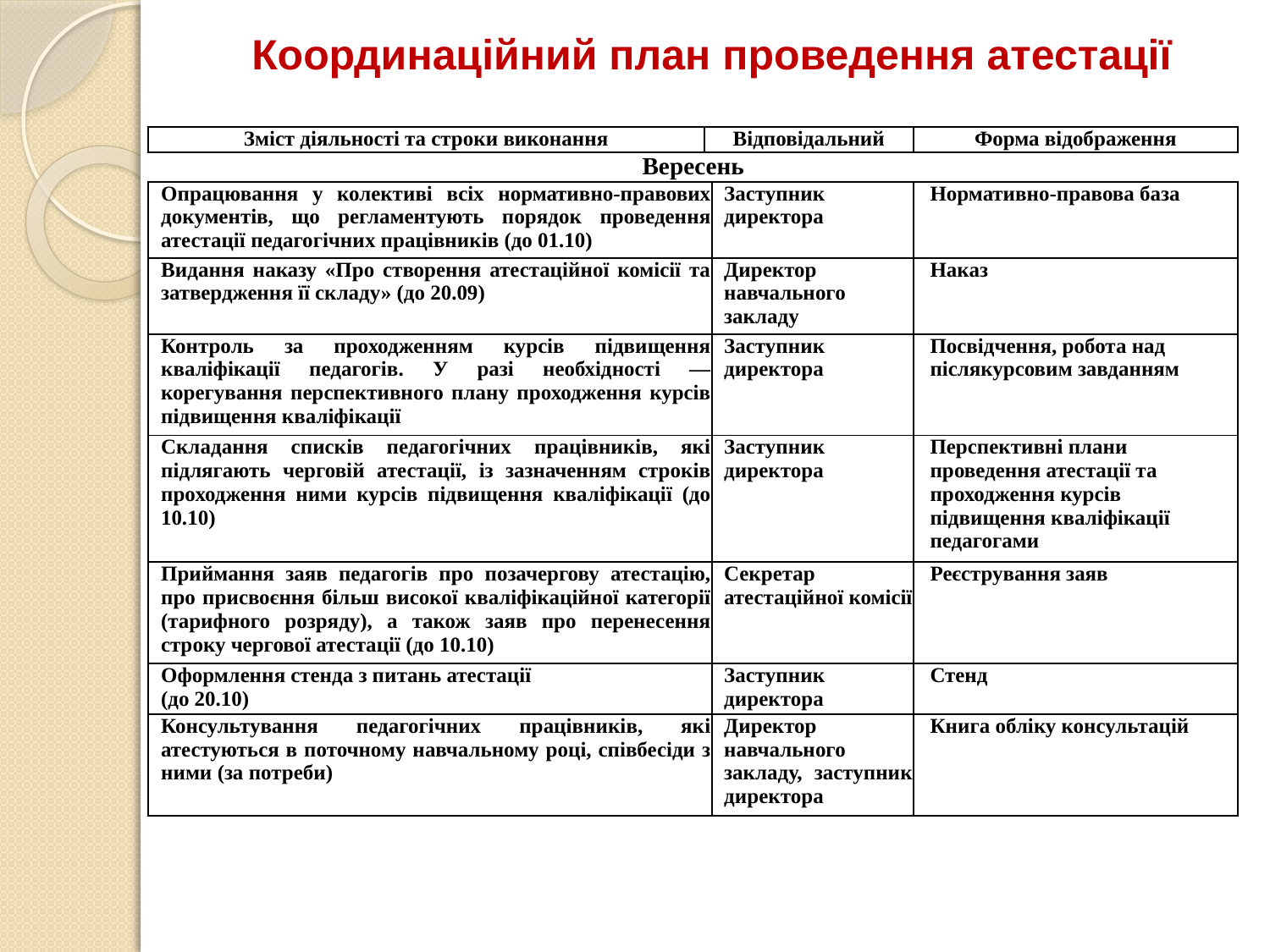

# Координаційний план проведення атестації
| Зміст діяльності та строки виконання | Відповідальний |  | Форма відображення |
| --- | --- | --- | --- |
| Вересень |  |  |  |
| Опрацювання у колективі всіх нормативно-правових документів, що регламентують порядок проведення атестації педагогічних працівників (до 01.10) |  | Заступник директора | Нормативно-правова база |
| Видання наказу «Про створення атестаційної комісії та затвердження її складу» (до 20.09) |  | Директор навчального закладу | Наказ |
| Контроль за проходженням курсів підвищення кваліфікації педагогів. У разі необхідності — корегування перспективного плану проходження курсів підвищення кваліфікації |  | Заступник директора | Посвідчення, робота над післякурсовим завданням |
| Складання списків педагогічних працівників, які підлягають черговій атестації, із зазначенням строків проходження ними курсів підвищення кваліфікації (до 10.10) |  | Заступник директора | Перспективні плани проведення атестації та проходження курсів підвищення кваліфікації педагогами |
| Приймання заяв педагогів про позачергову атестацію, про присвоєння більш високої кваліфікаційної категорії (тарифного розряду), а також заяв про перенесення строку чергової атестації (до 10.10) |  | Секретар атестаційної комісії | Реєстрування заяв |
| Оформлення стенда з питань атестації (до 20.10) |  | Заступник директора | Стенд |
| Консультування педагогічних працівників, які атестуються в поточному навчальному році, співбесіди з ними (за потреби) |  | Директор навчального закладу, заступник директора | Книга обліку консультацій |